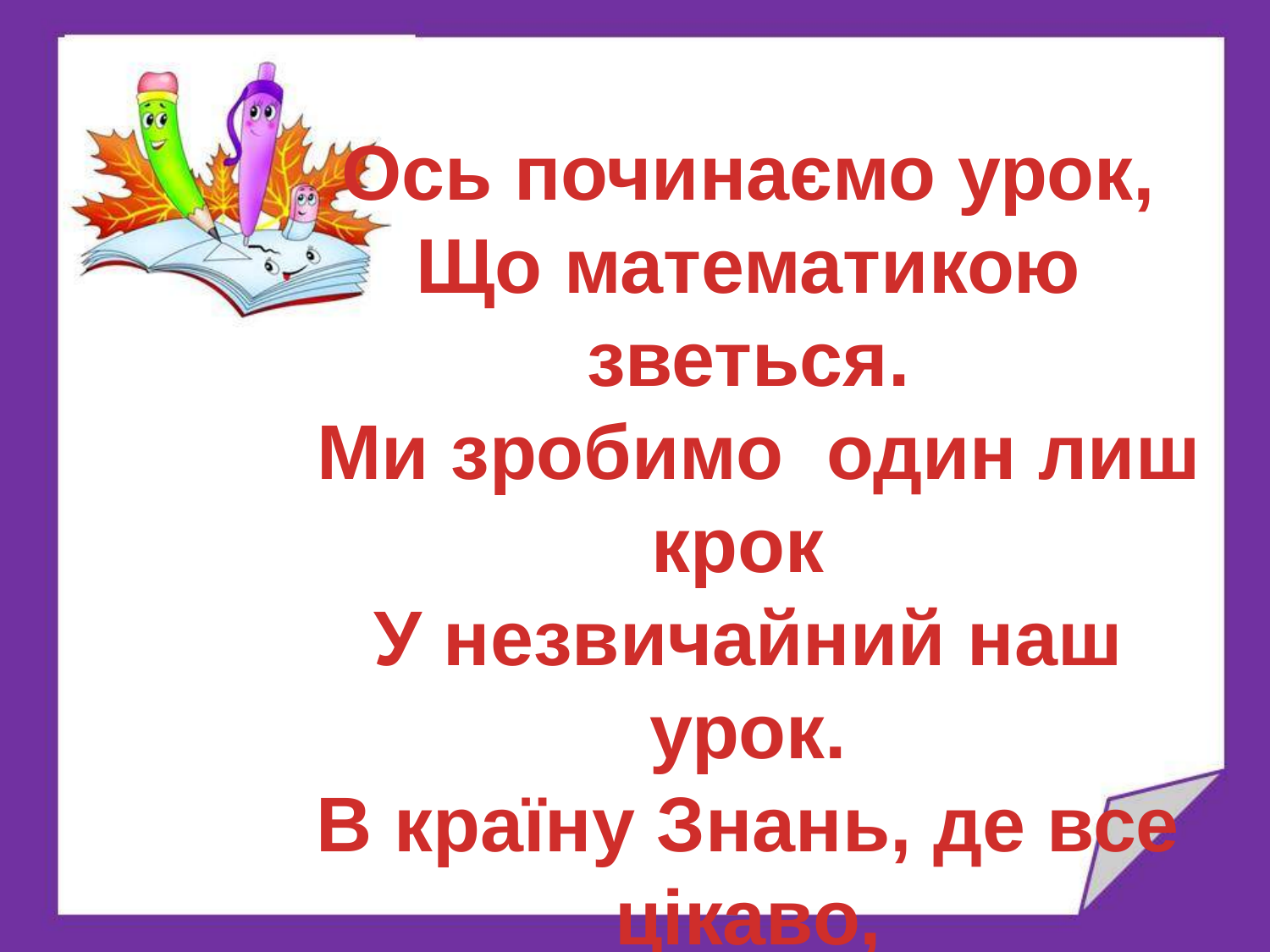

Ось починаємо урок,
Що математикою зветься.
 Ми зробимо  один лиш крок
У незвичайний наш урок.
В країну Знань, де все цікаво,
В країну тварин і країну природи